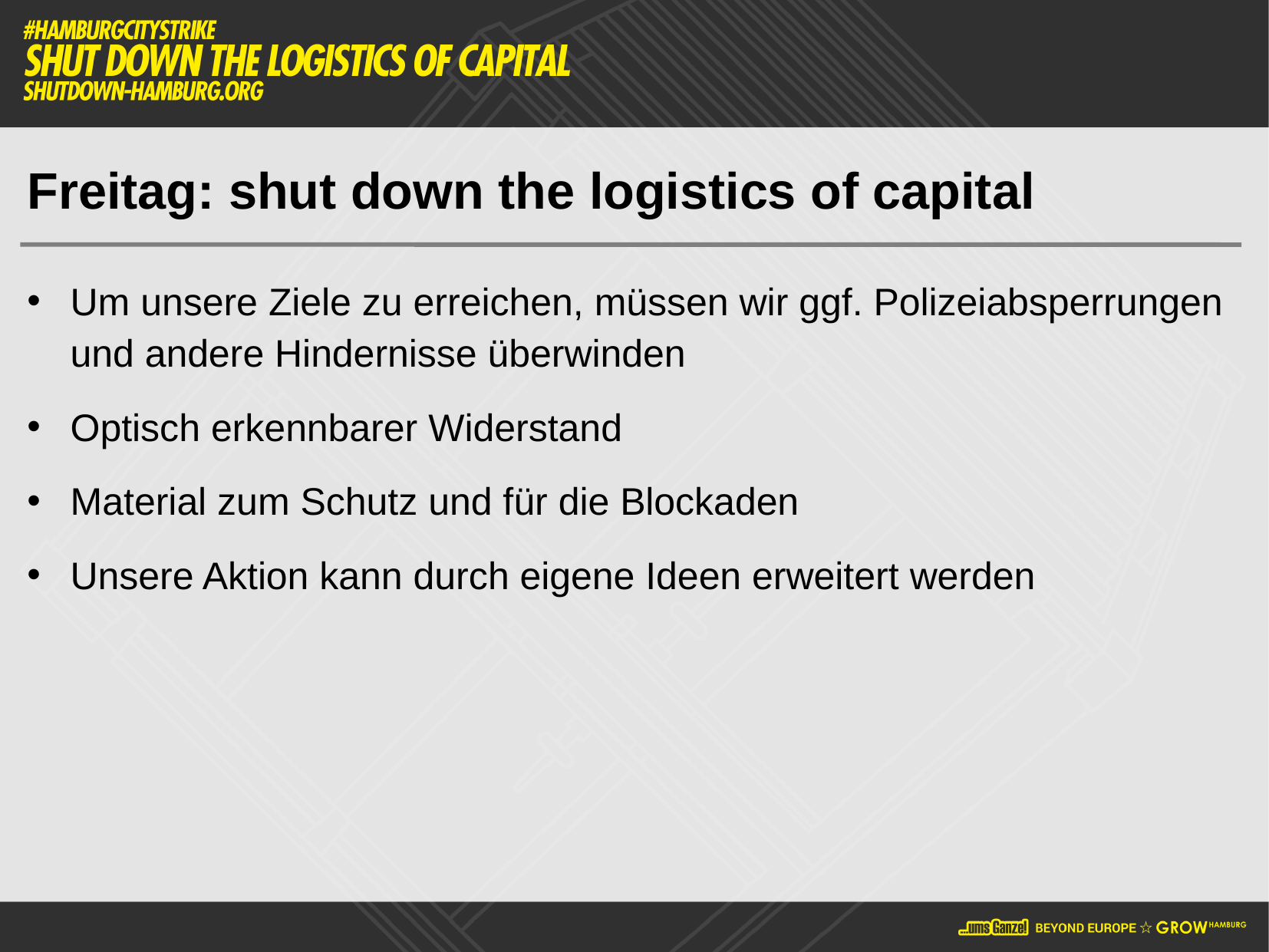

# Freitag: shut down the logistics of capital
Um unsere Ziele zu erreichen, müssen wir ggf. Polizeiabsperrungen und andere Hindernisse überwinden
Optisch erkennbarer Widerstand
Material zum Schutz und für die Blockaden
Unsere Aktion kann durch eigene Ideen erweitert werden